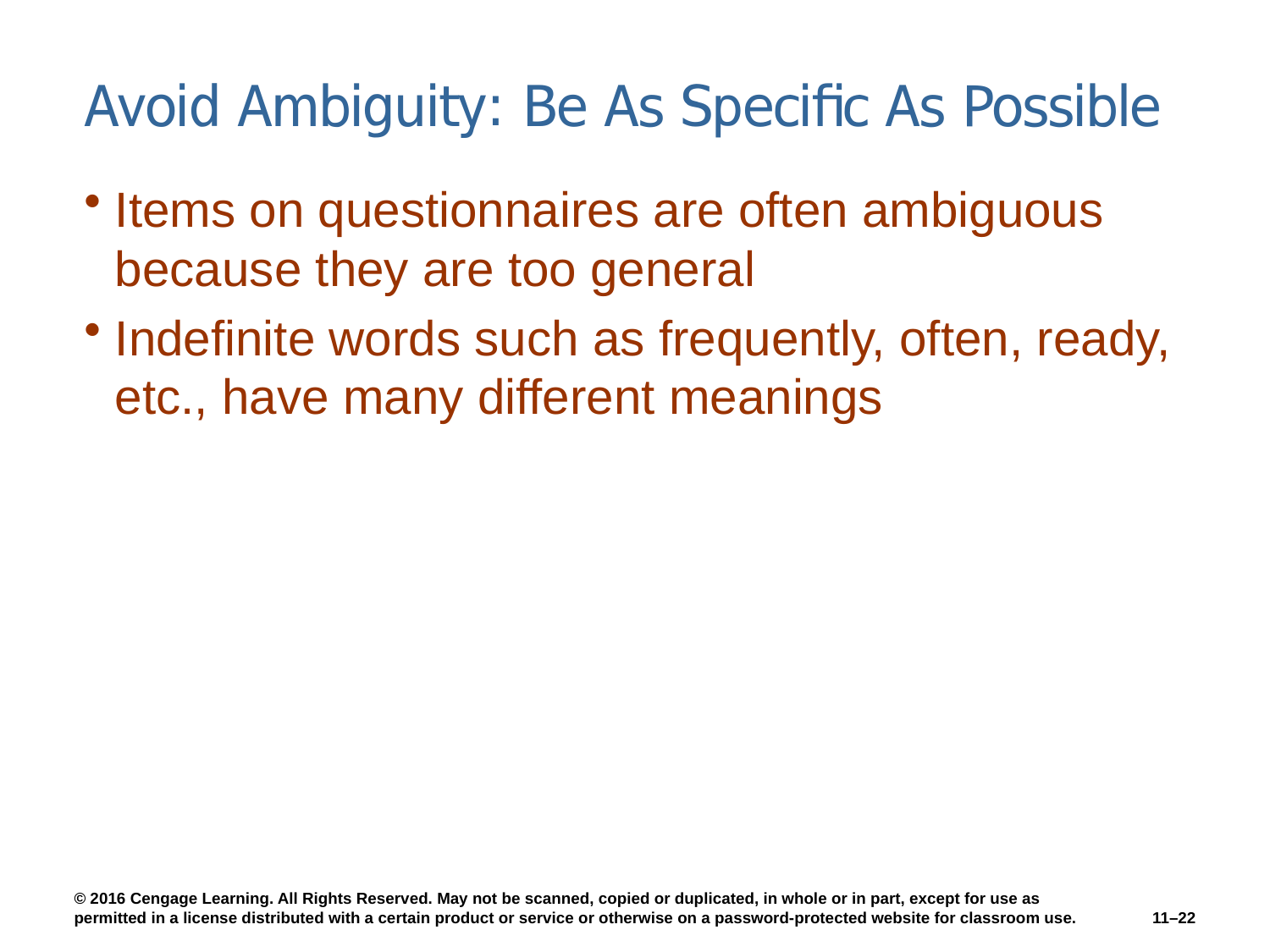

# Avoid Ambiguity: Be As Specific As Possible
Items on questionnaires are often ambiguous because they are too general
Indefinite words such as frequently, often, ready, etc., have many different meanings

11–22
© 2016 Cengage Learning. All Rights Reserved. May not be scanned, copied or duplicated, in whole or in part, except for use as permitted in a license distributed with a certain product or service or otherwise on a password-protected website for classroom use.